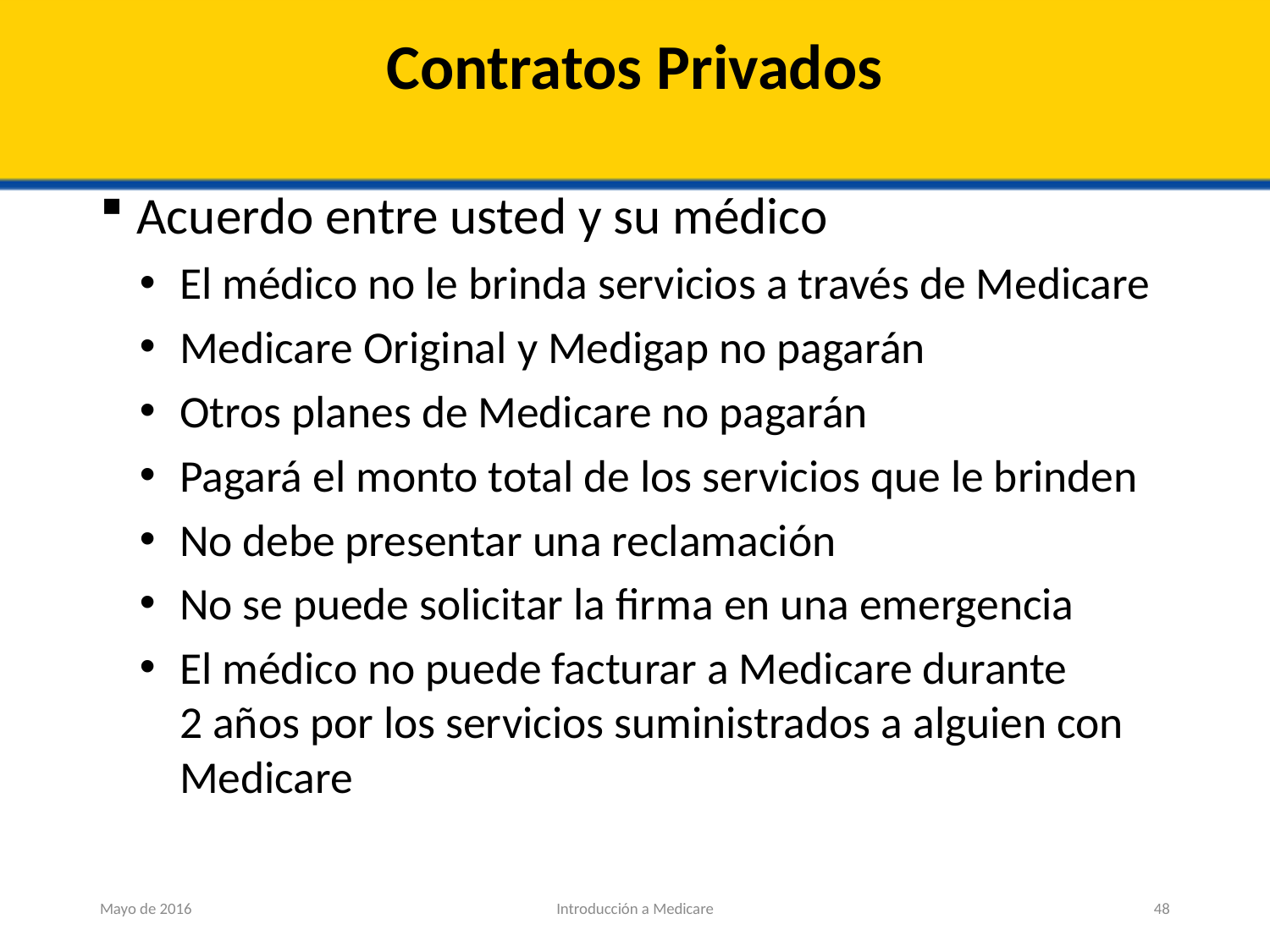

# Contratos Privados
Acuerdo entre usted y su médico
El médico no le brinda servicios a través de Medicare
Medicare Original y Medigap no pagarán
Otros planes de Medicare no pagarán
Pagará el monto total de los servicios que le brinden
No debe presentar una reclamación
No se puede solicitar la firma en una emergencia
El médico no puede facturar a Medicare durante 2 años por los servicios suministrados a alguien con Medicare
Mayo de 2016
Introducción a Medicare
48